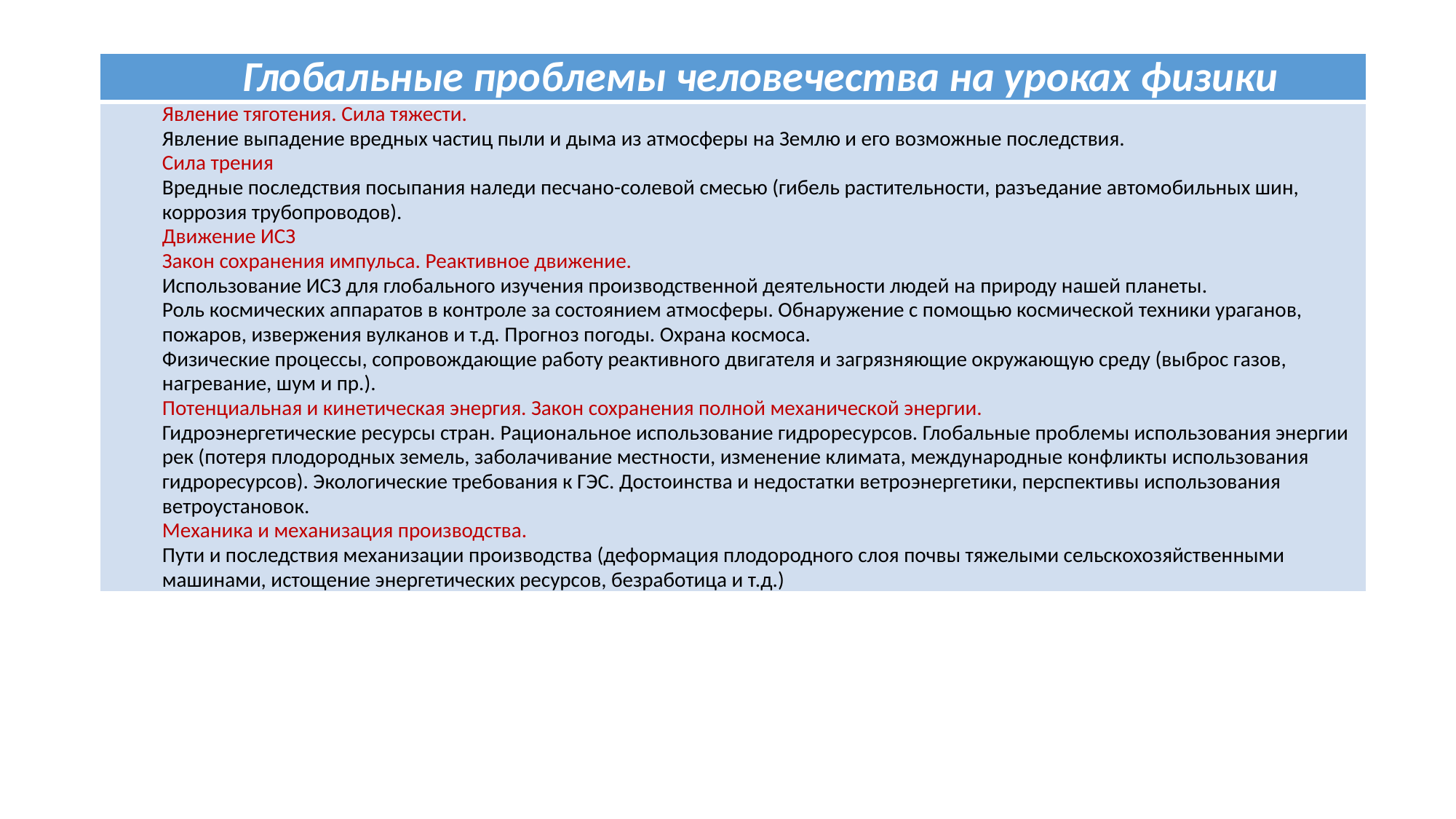

#
| Глобальные проблемы человечества на уроках физики |
| --- |
| Явление тяготения. Сила тяжести. Явление выпадение вредных частиц пыли и дыма из атмосферы на Землю и его возможные последствия. Сила трения Вредные последствия посыпания наледи песчано-солевой смесью (гибель растительности, разъедание автомобильных шин, коррозия трубопроводов). Движение ИСЗ Закон сохранения импульса. Реактивное движение. Использование ИСЗ для глобального изучения производственной деятельности людей на природу нашей планеты. Роль космических аппаратов в контроле за состоянием атмосферы. Обнаружение с помощью космической техники ураганов, пожаров, извержения вулканов и т.д. Прогноз погоды. Охрана космоса. Физические процессы, сопровождающие работу реактивного двигателя и загрязняющие окружающую среду (выброс газов, нагревание, шум и пр.). Потенциальная и кинетическая энергия. Закон сохранения полной механической энергии. Гидроэнергетические ресурсы стран. Рациональное использование гидроресурсов. Глобальные проблемы использования энергии рек (потеря плодородных земель, заболачивание местности, изменение климата, международные конфликты использования гидроресурсов). Экологические требования к ГЭС. Достоинства и недостатки ветроэнергетики, перспективы использования ветроустановок. Механика и механизация производства. Пути и последствия механизации производства (деформация плодородного слоя почвы тяжелыми сельскохозяйственными машинами, истощение энергетических ресурсов, безработица и т.д.) |